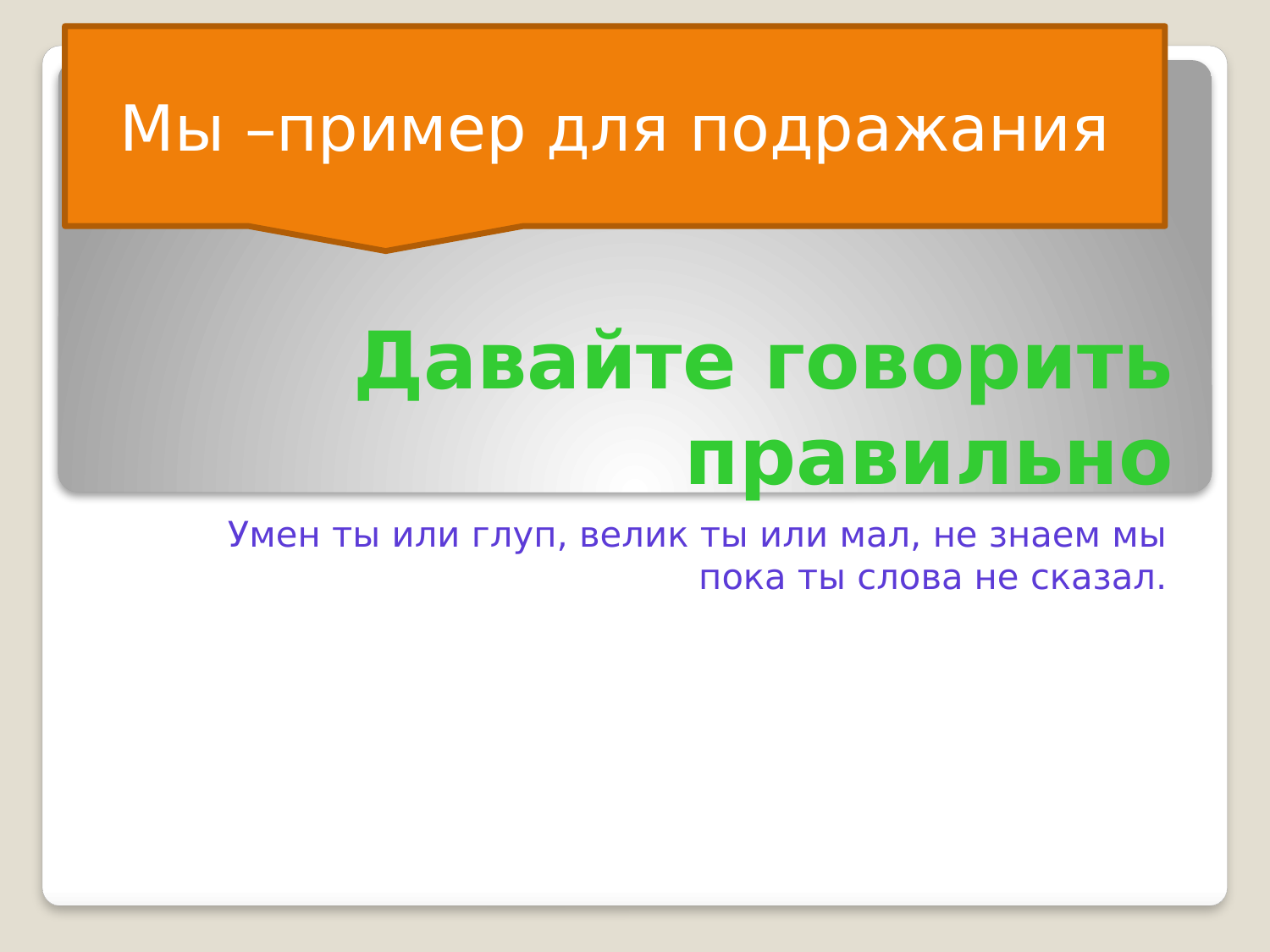

Мы –пример для подражания
# Давайте говорить правильно
Умен ты или глуп, велик ты или мал, не знаем мы пока ты слова не сказал.